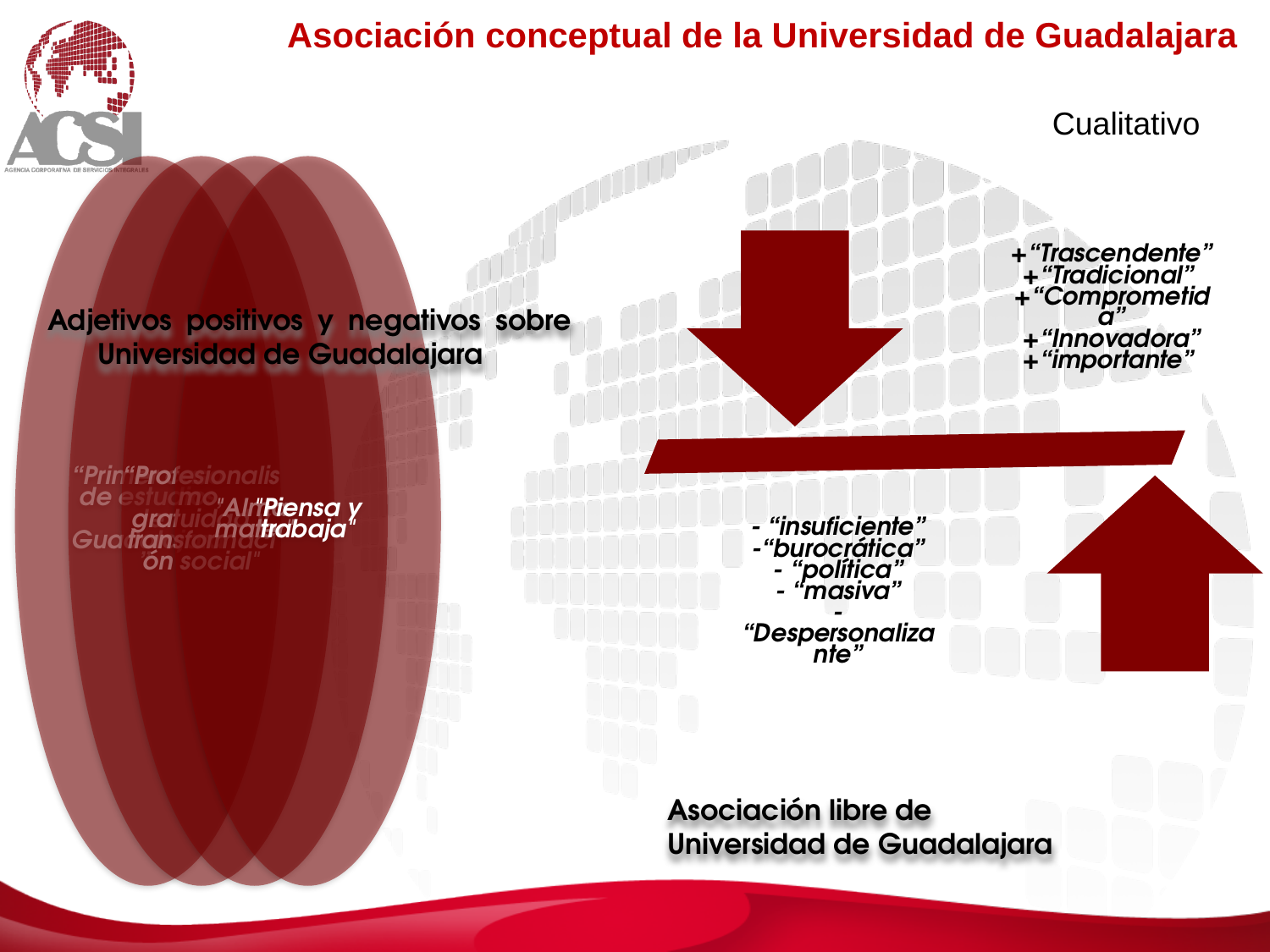

Asociación conceptual de la Universidad de Guadalajara
Cualitativo
"Alma
mater"
+“Trascendente”
+“Tradicional”
+“Comprometida”
+“Innovadora”
+“importante”
- “insuficiente”
-“burocrática”
- “política”
- “masiva”
- “Despersonalizante”
Adjetivos positivos y negativos sobre Universidad de Guadalajara
Asociación libre de
Universidad de Guadalajara